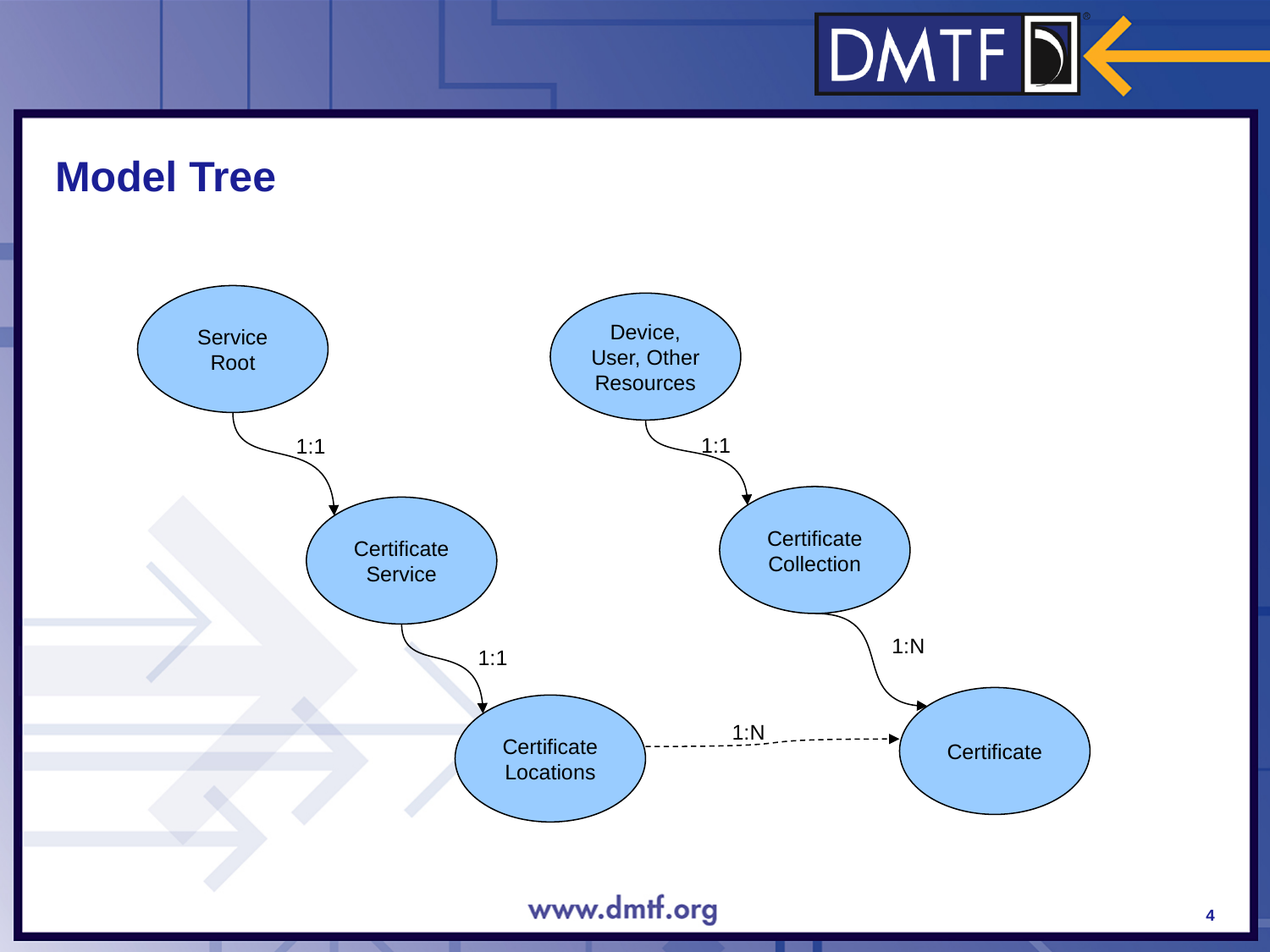

# Model Tree
Service Root
Device, User, Other Resources
1:1
1:1
Certificate Collection
Certificate Service
1:N
1:1
Certificate
Certificate Locations
1:N
4